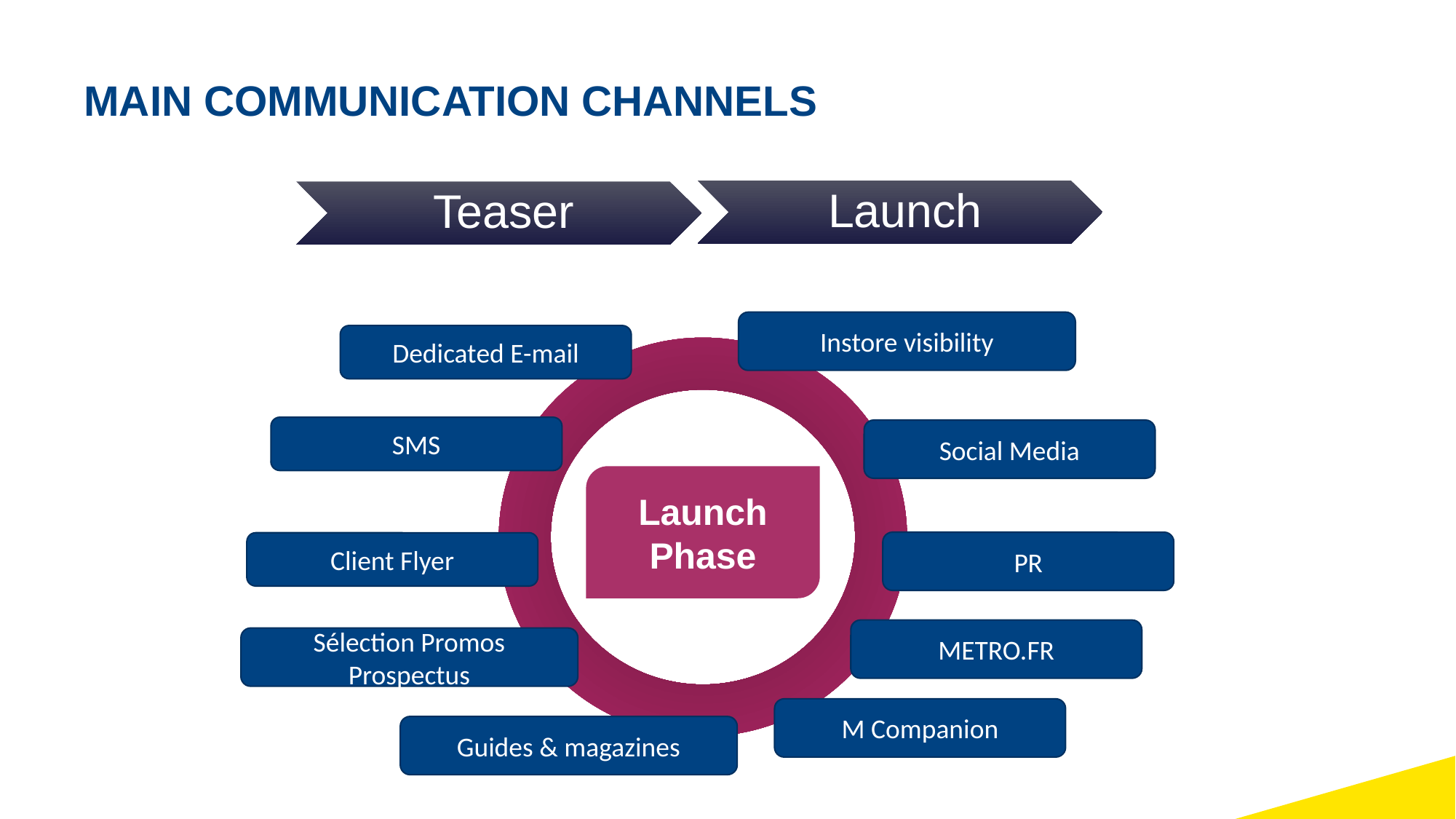

MAIN COMMUNICATION CHANNELS

Launch

Teaser
Instore visibility
Dedicated E-mail

SMS
Social Media
Launch Phase
PR
Client Flyer
METRO.FR
Sélection Promos Prospectus
M Companion
Guides & magazines